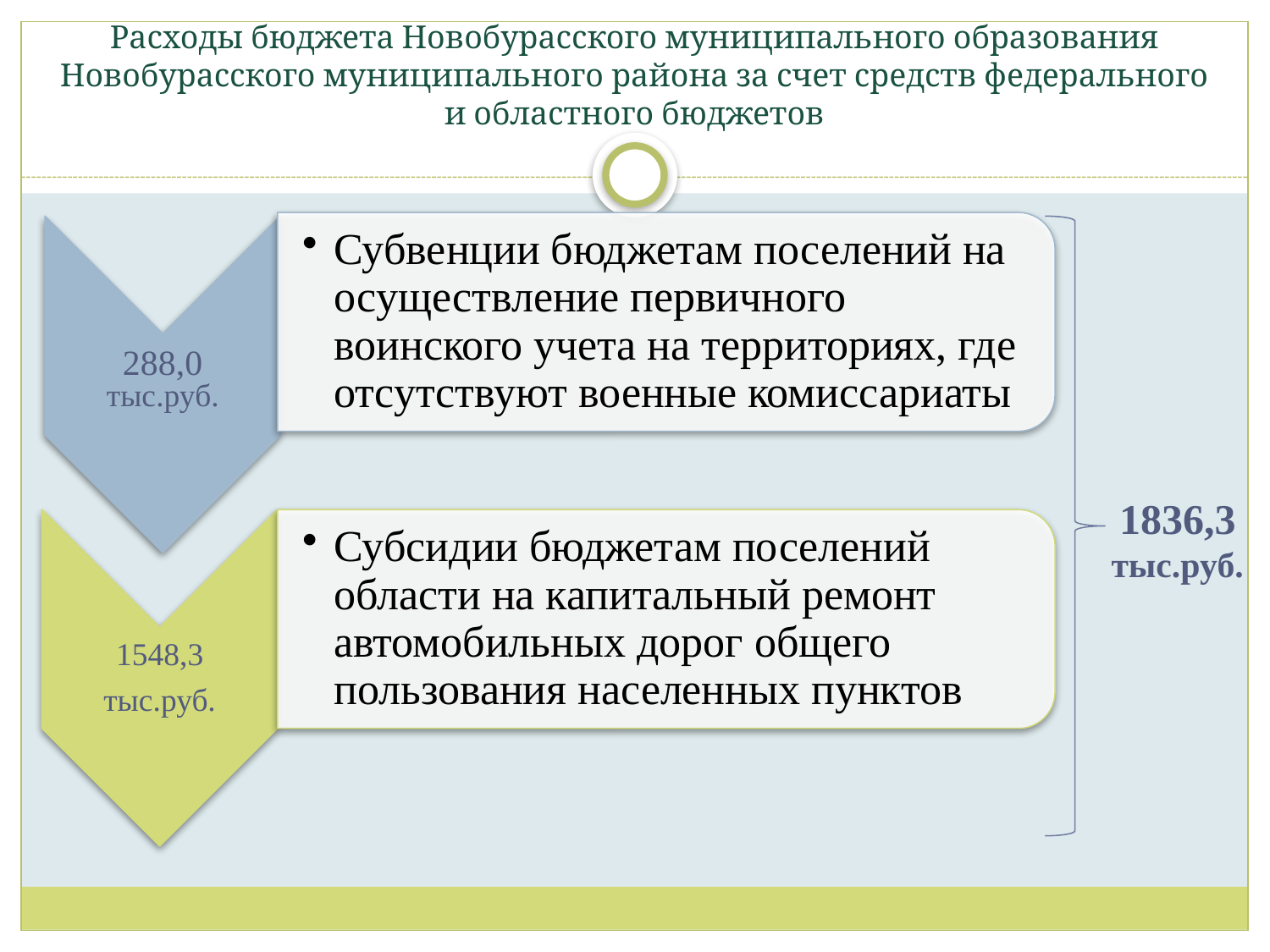

# Расходы бюджета Новобурасского муниципального образования Новобурасского муниципального района за счет средств федерального и областного бюджетов
288,0
тыс.руб.
Субвенции бюджетам поселений на осуществление первичного воинского учета на территориях, где отсутствуют военные комиссариаты
1548,3
тыс.руб.
Субсидии бюджетам поселений области на капитальный ремонт автомобильных дорог общего пользования населенных пунктов

1836,3
тыс.руб.